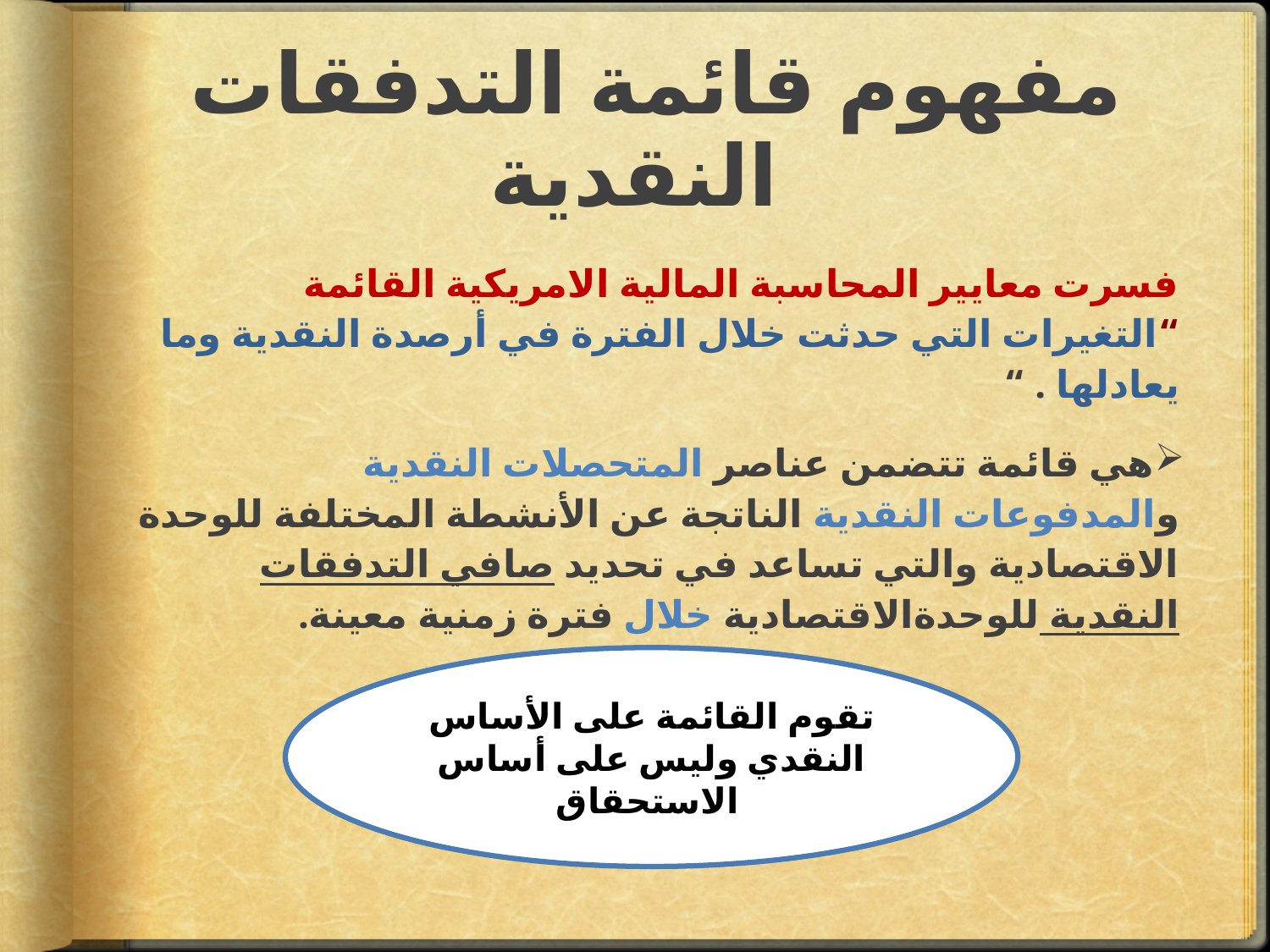

# مفهوم قائمة التدفقات النقدية
فسرت معايير المحاسبة المالية الامريكية القائمة  “التغيرات التي حدثت خلال الفترة في أرصدة النقدية وما يعادلها . “
هي قائمة تتضمن عناصر المتحصلات النقدية والمدفوعات النقدية الناتجة عن الأنشطة المختلفة للوحدة الاقتصادية والتي تساعد في تحديد صافي التدفقات النقدية للوحدةالاقتصادية خلال فترة زمنية معينة.

تقوم القائمة على الأساس النقدي وليس على أساس الاستحقاق